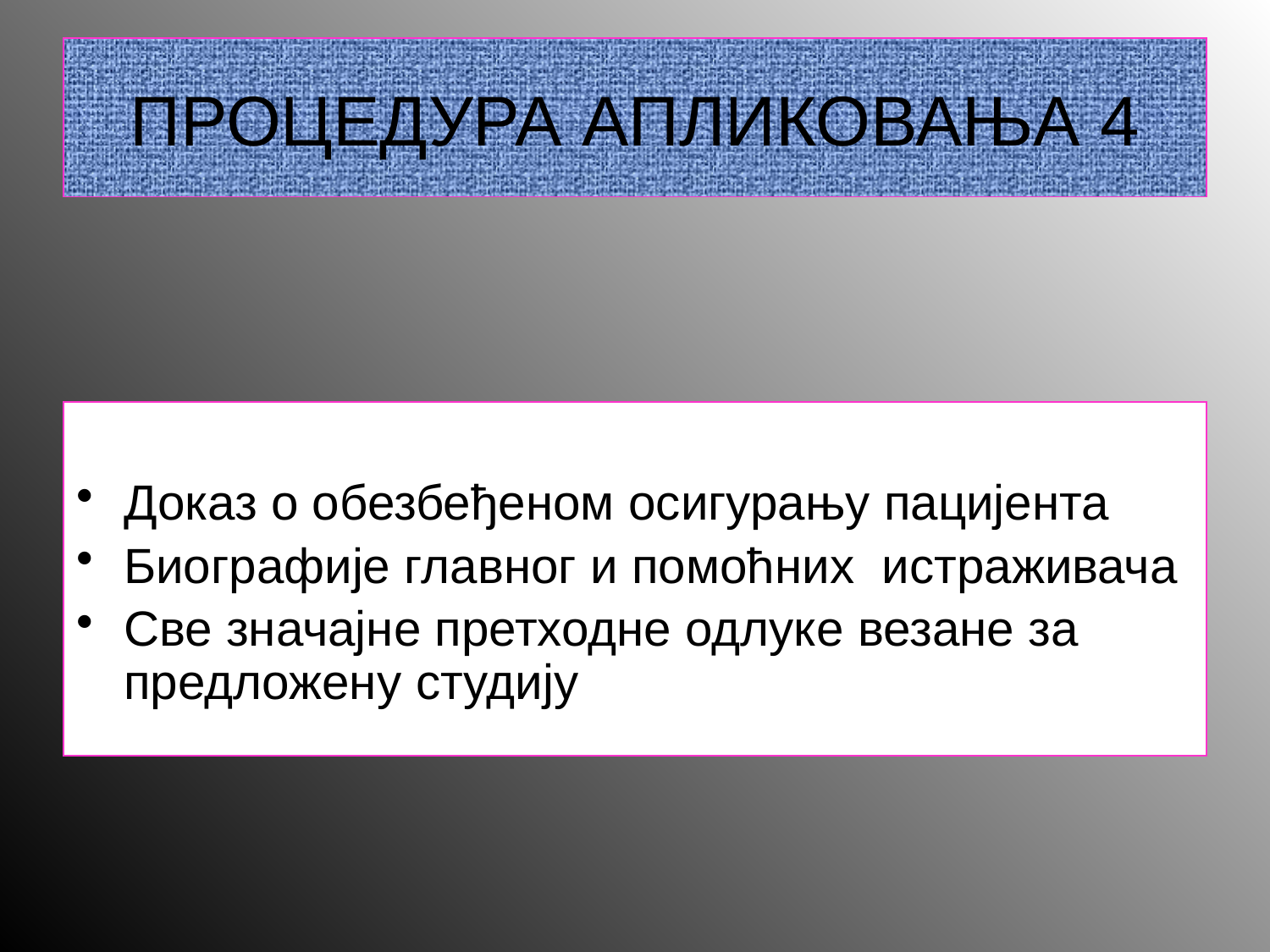

# ПРОЦЕДУРА АПЛИКОВАЊА 4

Доказ о обезбеђеном осигурању пацијента
Биографије главног и помоћних  истраживача
Све значајне претходне одлуке везане за предложену студију